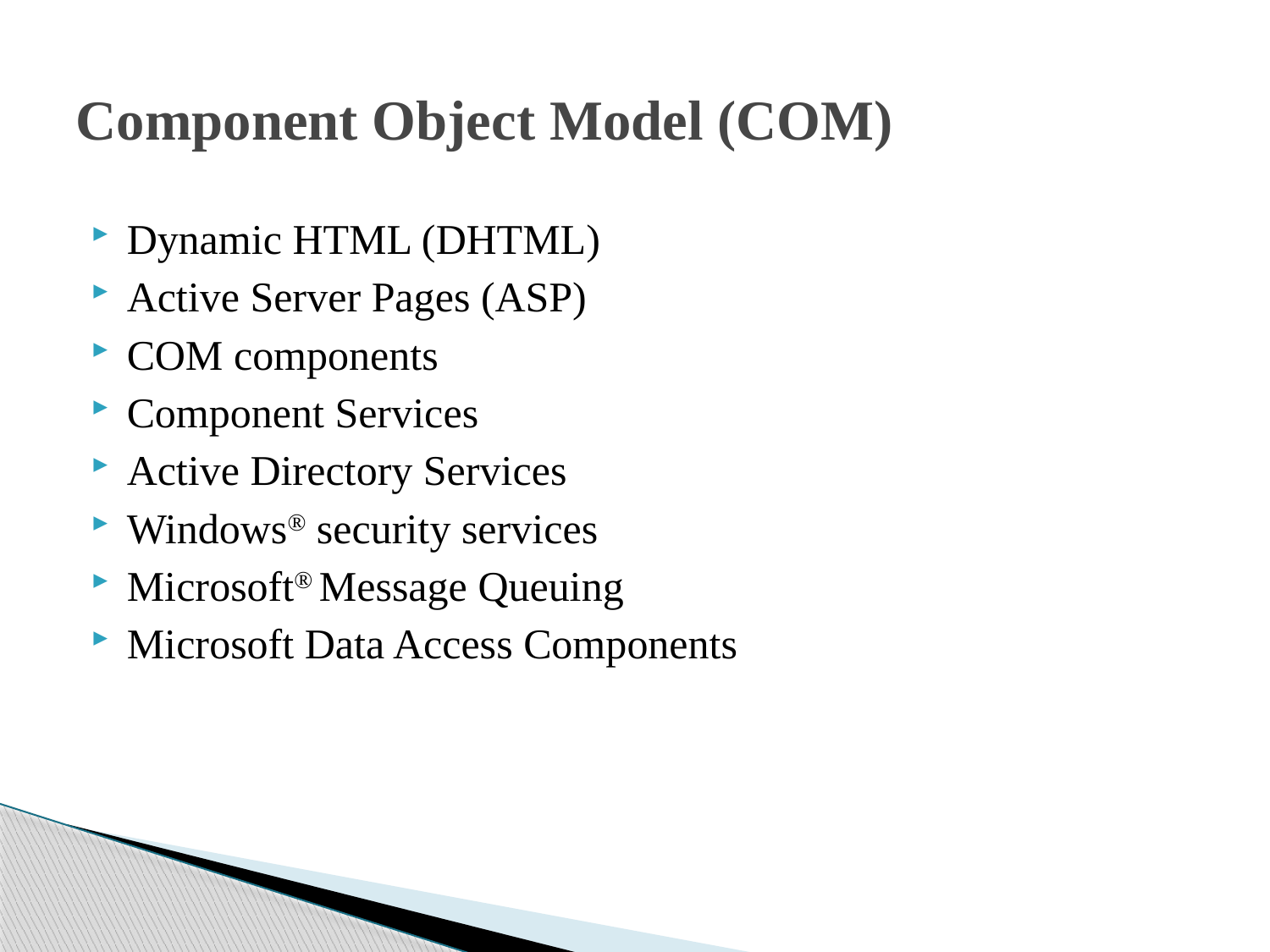

# Component Object Model (COM)
Dynamic HTML (DHTML)
Active Server Pages (ASP)
COM components
Component Services
Active Directory Services
Windows® security services
Microsoft® Message Queuing
Microsoft Data Access Components